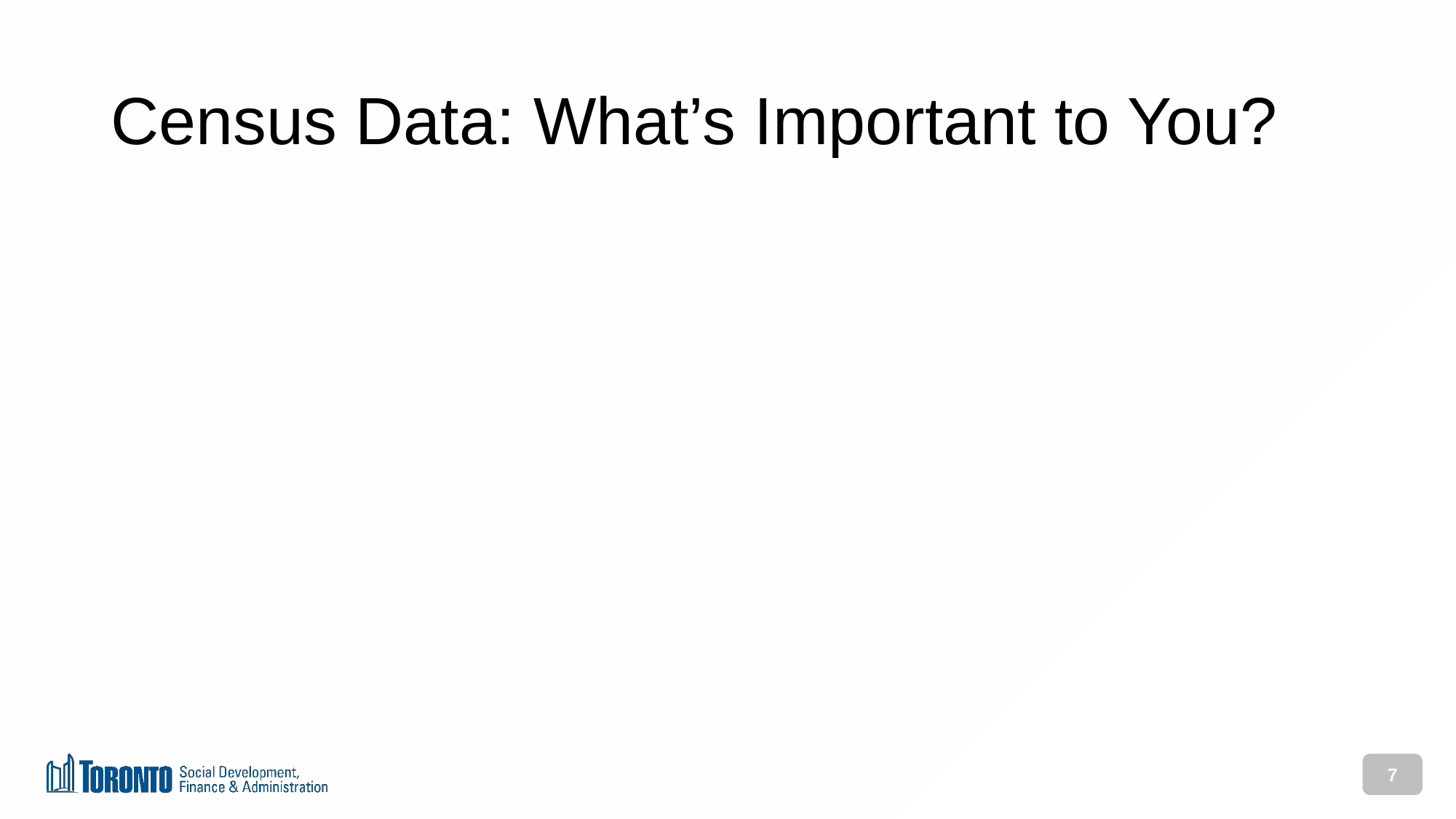

# Census Data: What’s Important to You?

7